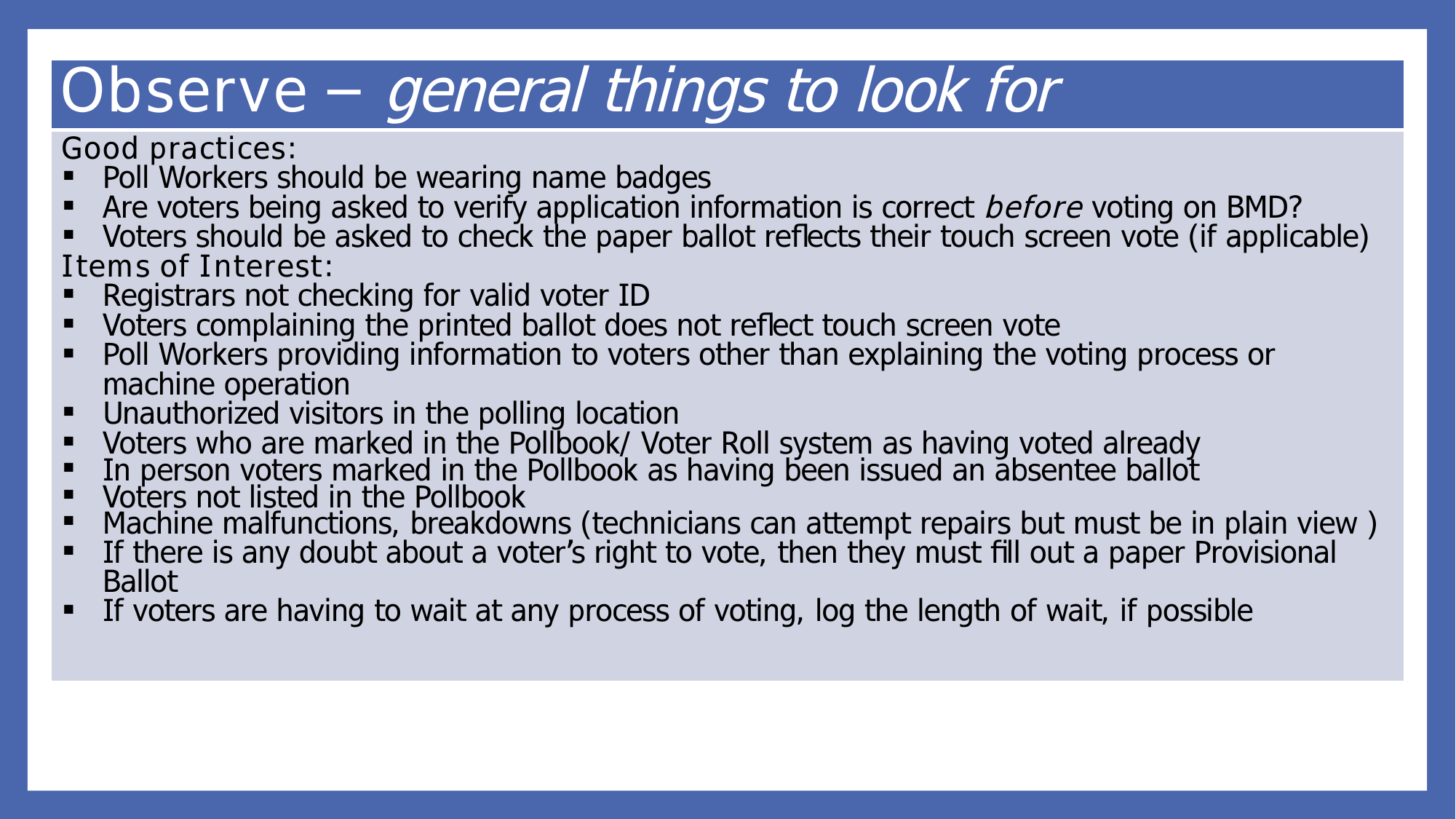

| Observe – general things to look for |
| --- |
| Good practices: Poll Workers should be wearing name badges Are voters being asked to verify application information is correct before voting on BMD? Voters should be asked to check the paper ballot reflects their touch screen vote (if applicable) Items of Interest: Registrars not checking for valid voter ID Voters complaining the printed ballot does not reflect touch screen vote Poll Workers providing information to voters other than explaining the voting process or machine operation Unauthorized visitors in the polling location Voters who are marked in the Pollbook/ Voter Roll system as having voted already In person voters marked in the Pollbook as having been issued an absentee ballot Voters not listed in the Pollbook Machine malfunctions, breakdowns (technicians can attempt repairs but must be in plain view ) If there is any doubt about a voter’s right to vote, then they must fill out a paper Provisional Ballot If voters are having to wait at any process of voting, log the length of wait, if possible |